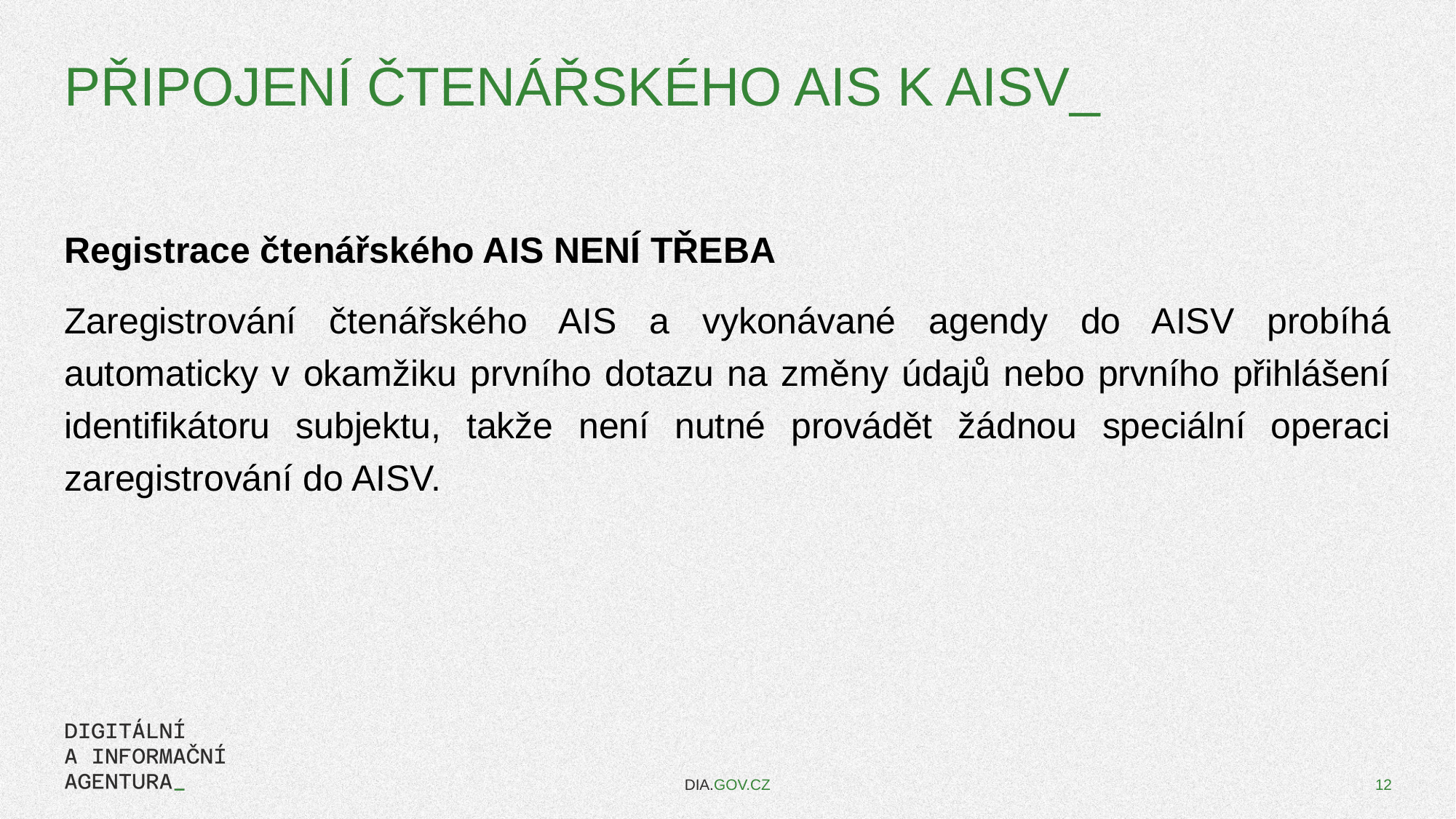

# Připojení čtenářského AIS k AISV_
Registrace čtenářského AIS NENÍ TŘEBA
Zaregistrování čtenářského AIS a vykonávané agendy do AISV probíhá automaticky v okamžiku prvního dotazu na změny údajů nebo prvního přihlášení identifikátoru subjektu, takže není nutné provádět žádnou speciální operaci zaregistrování do AISV.
DIA.GOV.CZ
12